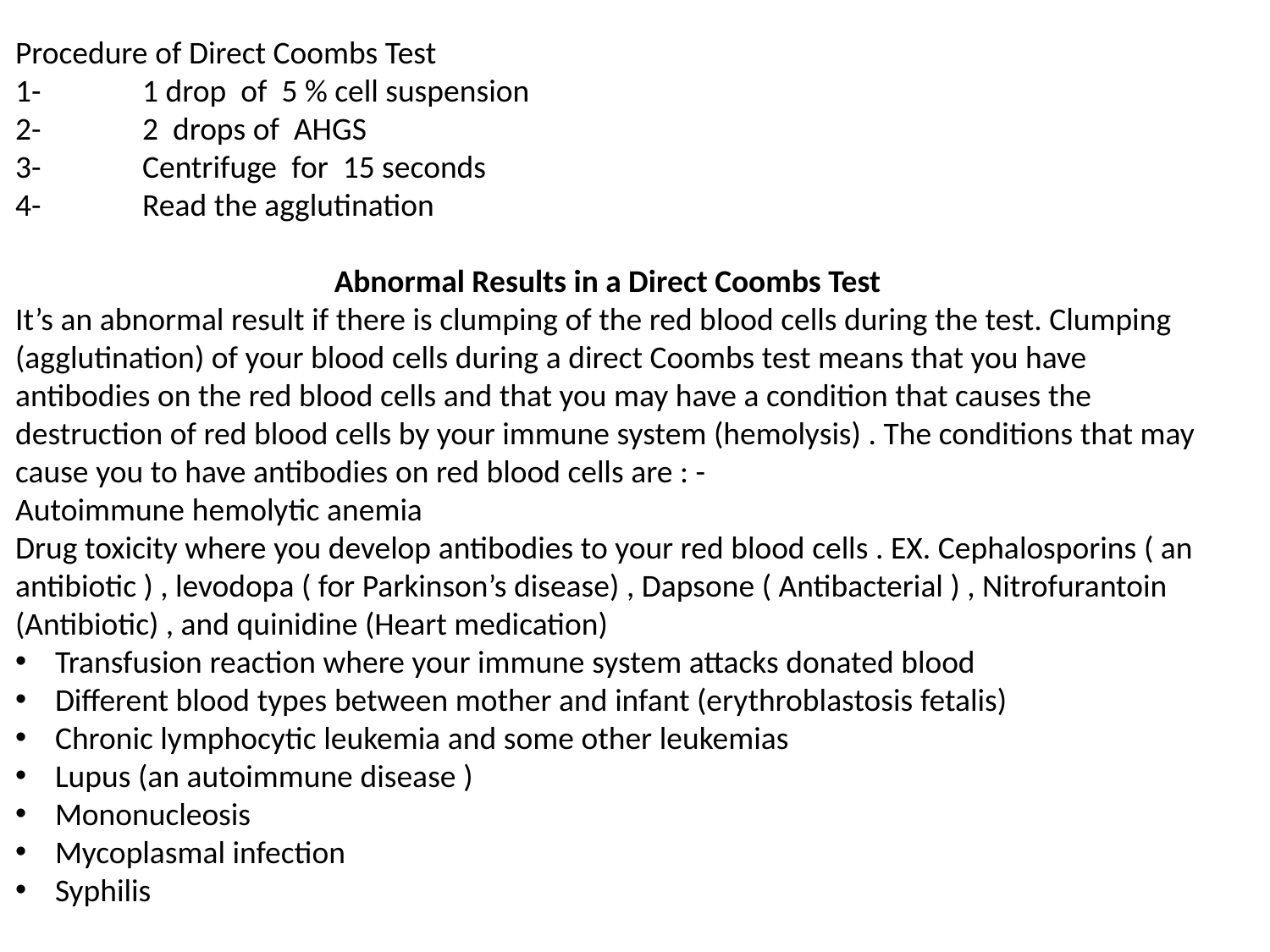

Procedure of Direct Coombs Test
1-	1 drop  of  5 % cell suspension
2-	2  drops of  AHGS
3-	Centrifuge  for  15 seconds
4-	Read the agglutination

Abnormal Results in a Direct Coombs Test
It’s an abnormal result if there is clumping of the red blood cells during the test. Clumping (agglutination) of your blood cells during a direct Coombs test means that you have antibodies on the red blood cells and that you may have a condition that causes the destruction of red blood cells by your immune system (hemolysis) . The conditions that may cause you to have antibodies on red blood cells are : -
Autoimmune hemolytic anemia
Drug toxicity where you develop antibodies to your red blood cells . EX. Cephalosporins ( an antibiotic ) , levodopa ( for Parkinson’s disease) , Dapsone ( Antibacterial ) , Nitrofurantoin (Antibiotic) , and quinidine (Heart medication)
Transfusion reaction where your immune system attacks donated blood
Different blood types between mother and infant (erythroblastosis fetalis)
Chronic lymphocytic leukemia and some other leukemias
Lupus (an autoimmune disease )
Mononucleosis
Mycoplasmal infection
Syphilis